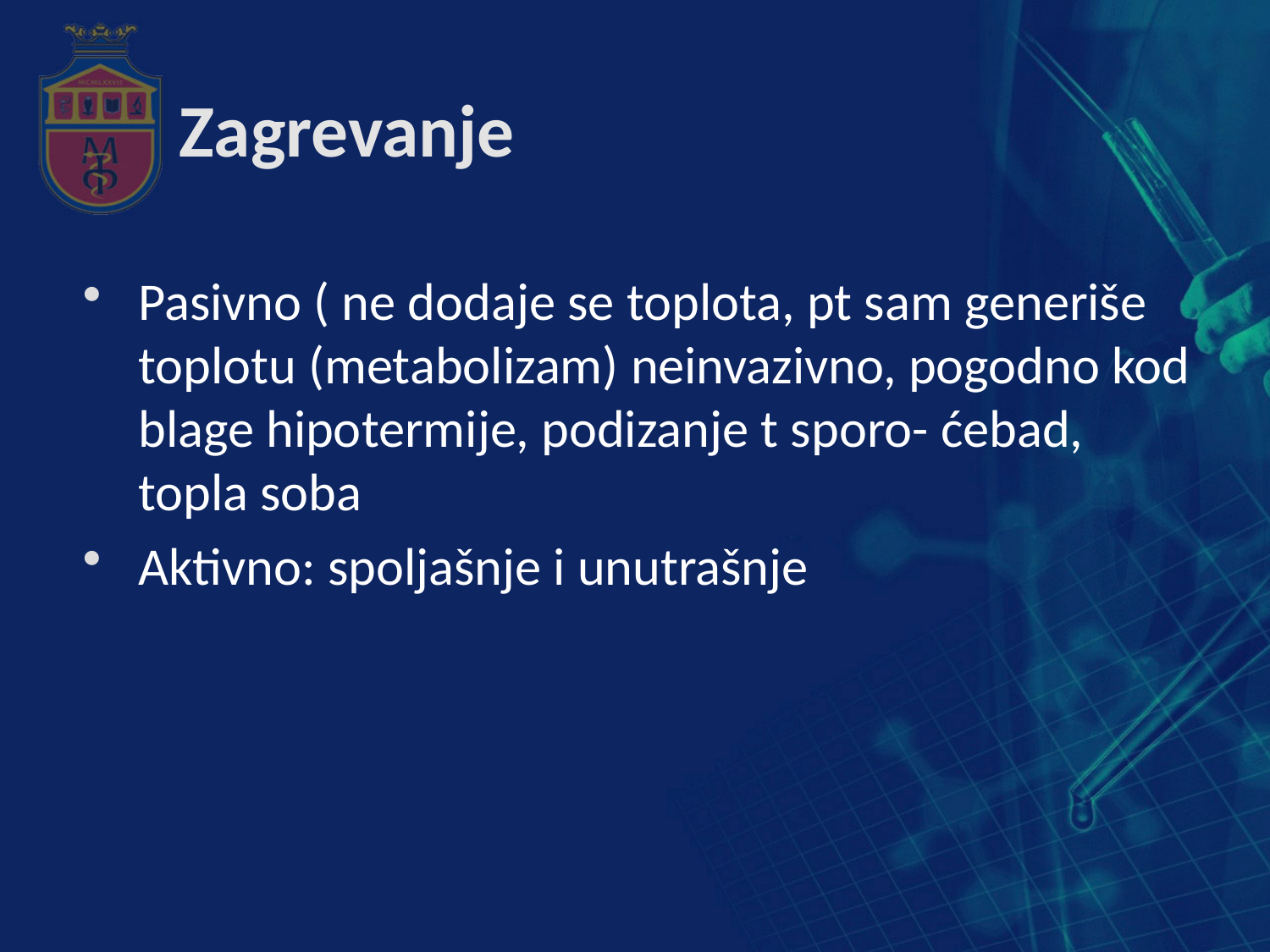

# Zagrevanje
Pasivno ( ne dodaje se toplota, pt sam generiše toplotu (metabolizam) neinvazivno, pogodno kod blage hipotermije, podizanje t sporo- ćebad, topla soba
Aktivno: spoljašnje i unutrašnje